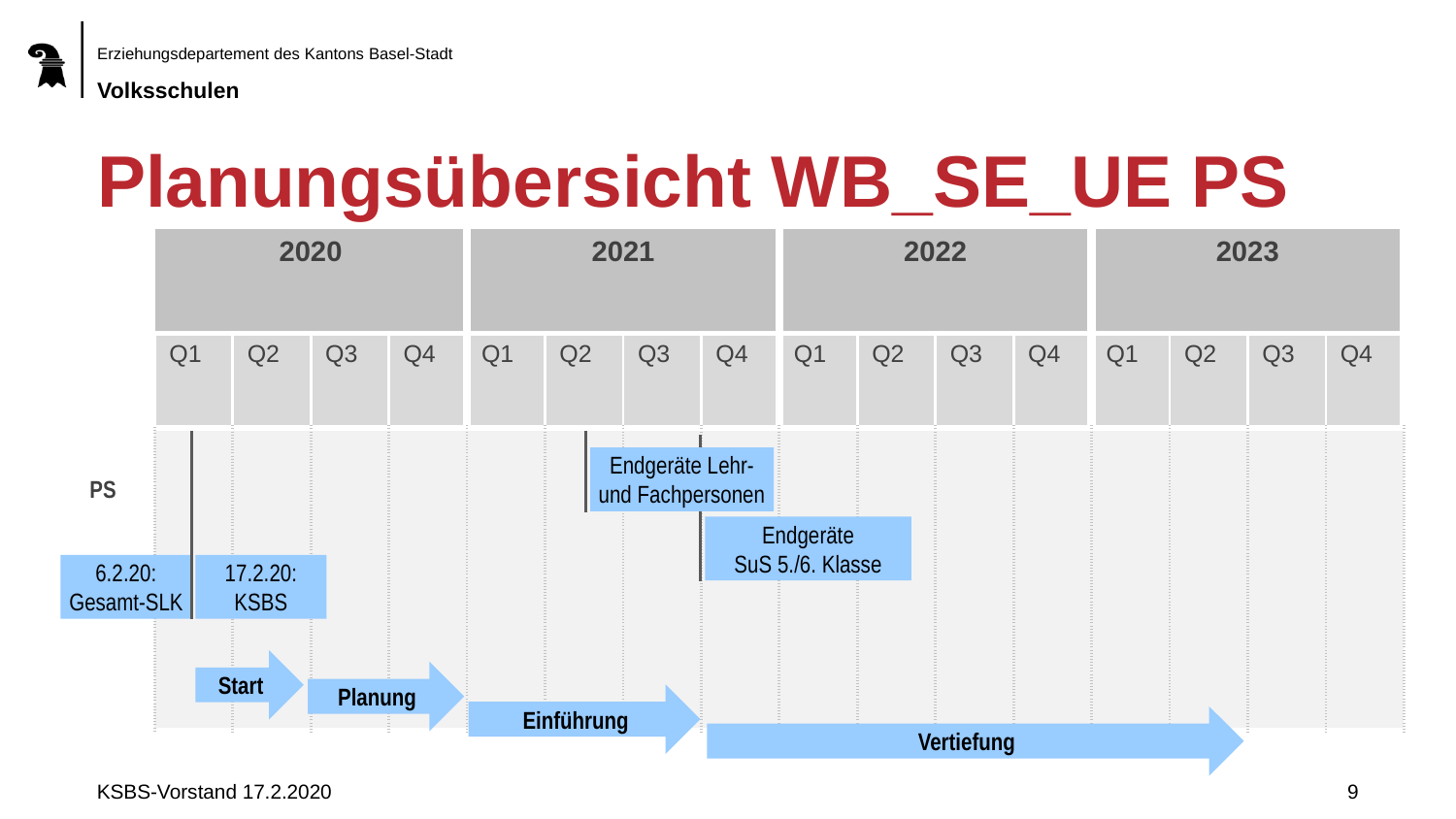

# Planungsübersicht WB_SE_UE PS
|  | 2020 |  |  |  | 2021 |  |  |  | 2022 |  |  |  | 2023 |  |  |  |
| --- | --- | --- | --- | --- | --- | --- | --- | --- | --- | --- | --- | --- | --- | --- | --- | --- |
|  | Q1 | Q2 | Q3 | Q4 | Q1 | Q2 | Q3 | Q4 | Q1 | Q2 | Q3 | Q4 | Q1 | Q2 | Q3 | Q4 |
| PS |  |  |  |  |  |  |  |  |  |  |  |  |  |  |  |  |
Endgeräte Lehr-
und Fachpersonen
Endgeräte
SuS 5./6. Klasse
6.2.20: Gesamt-SLK
17.2.20: KSBS
Start
Planung
Einführung
Vertiefung
KSBS-Vorstand 17.2.2020
9